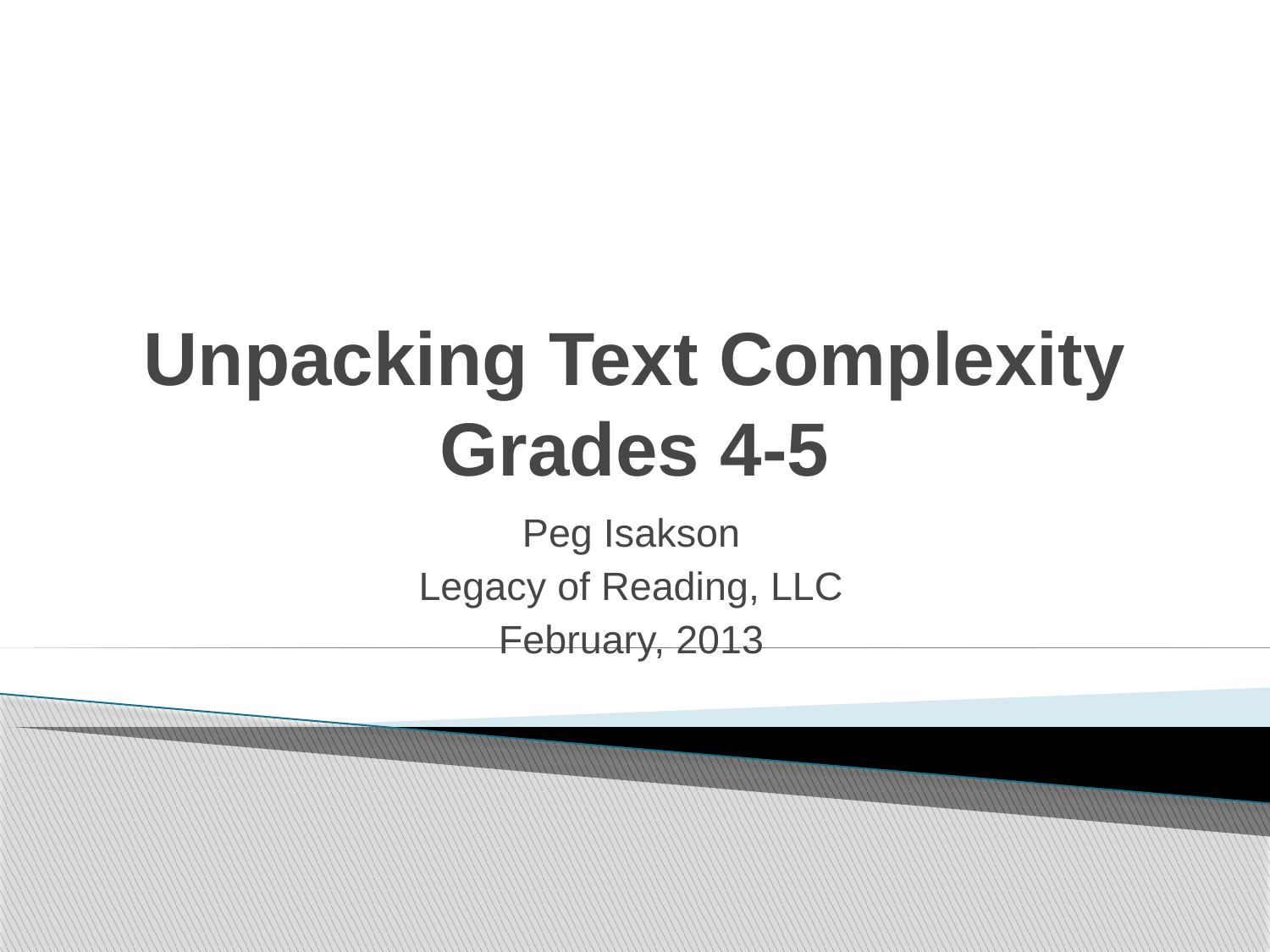

# Unpacking Text Complexity Grades 4-5
Peg Isakson
Legacy of Reading, LLC
February, 2013